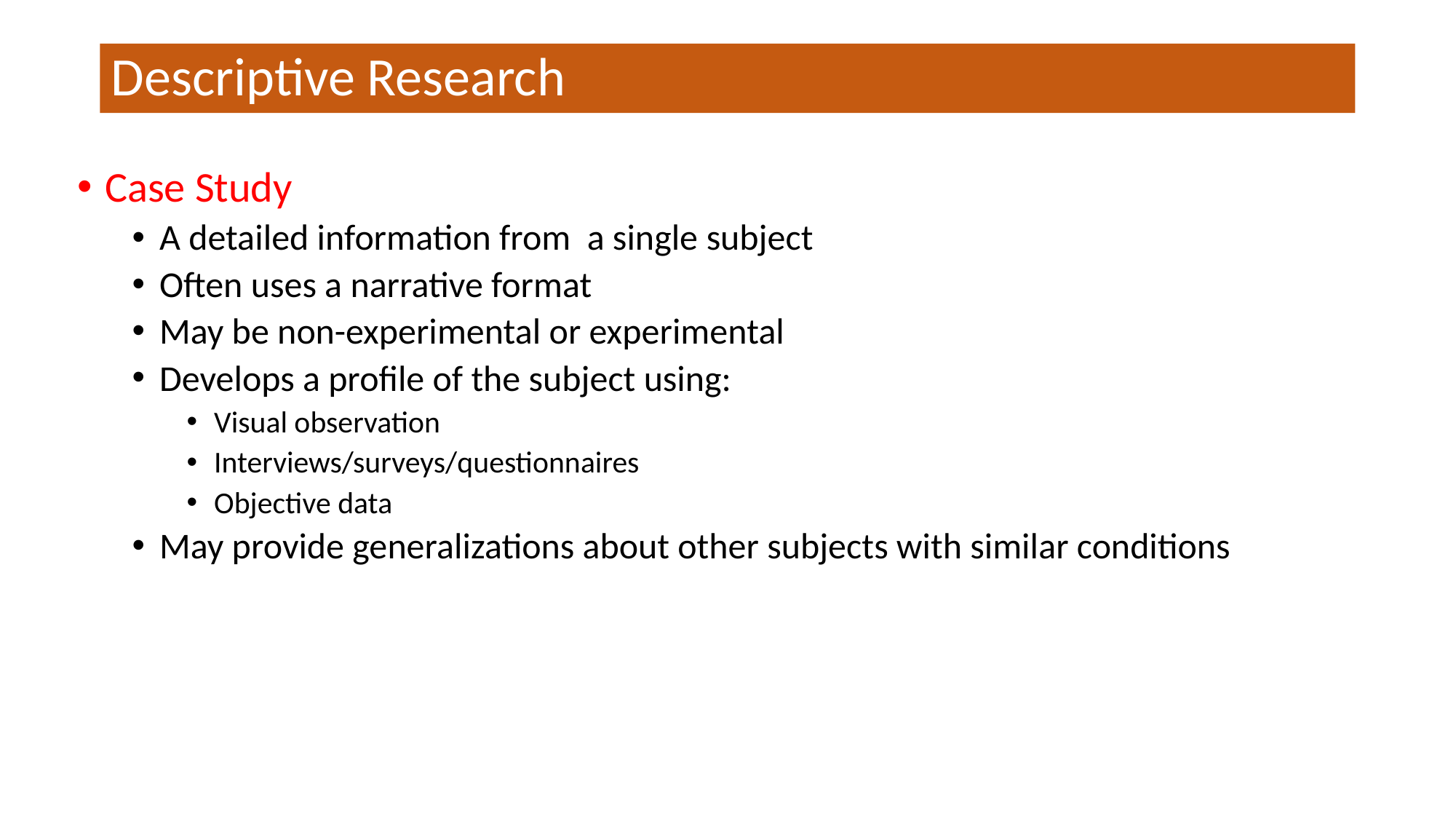

# Descriptive Research
Case Study
A detailed information from  a single subject
Often uses a narrative format
May be non-experimental or experimental
Develops a profile of the subject using:
Visual observation
Interviews/surveys/questionnaires
Objective data
May provide generalizations about other subjects with similar conditions